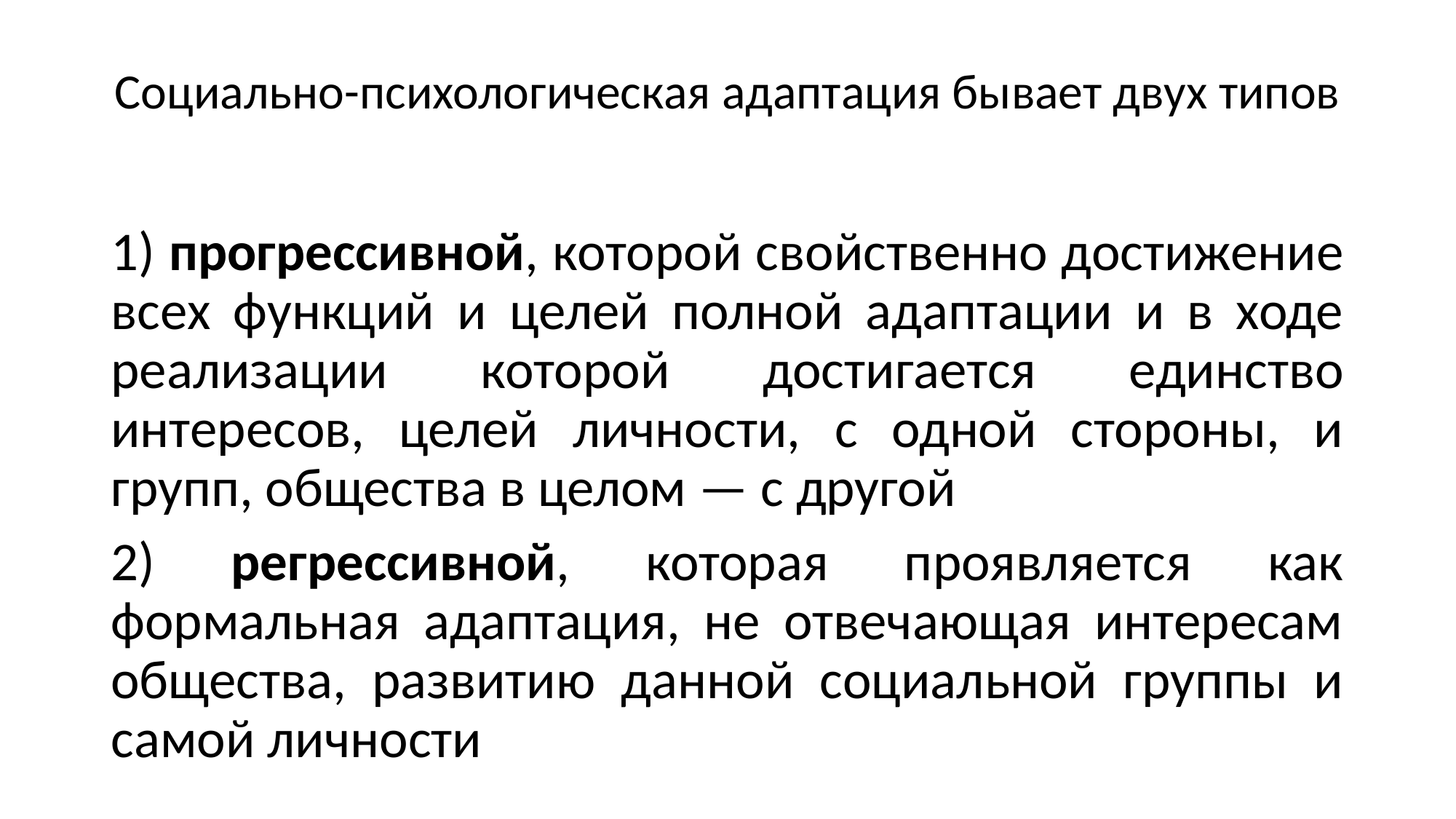

# Социально-психологическая адаптация бывает двух типов
1) прогрессивной, которой свойственно достижение всех функций и целей полной адаптации и в ходе реализации которой достигается единство интересов, целей личности, с одной стороны, и групп, общества в целом — с другой
2) регрессивной, которая проявляется как формальная адаптация, не отвечающая интересам общества, развитию данной социальной группы и самой личности